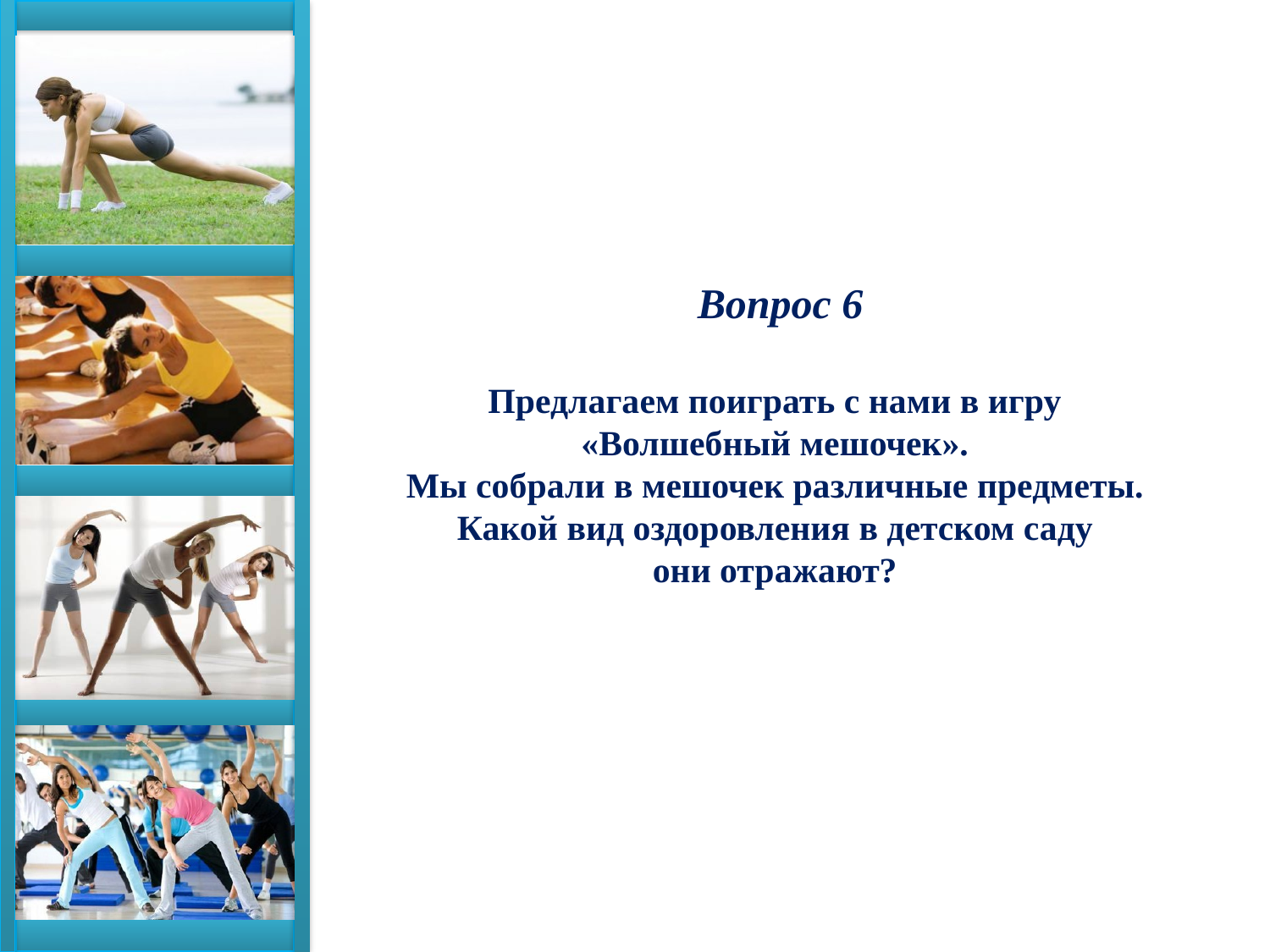

Вопрос 6

Предлагаем поиграть с нами в игру
 «Волшебный мешочек».
Мы собрали в мешочек различные предметы. Какой вид оздоровления в детском саду
 они отражают?